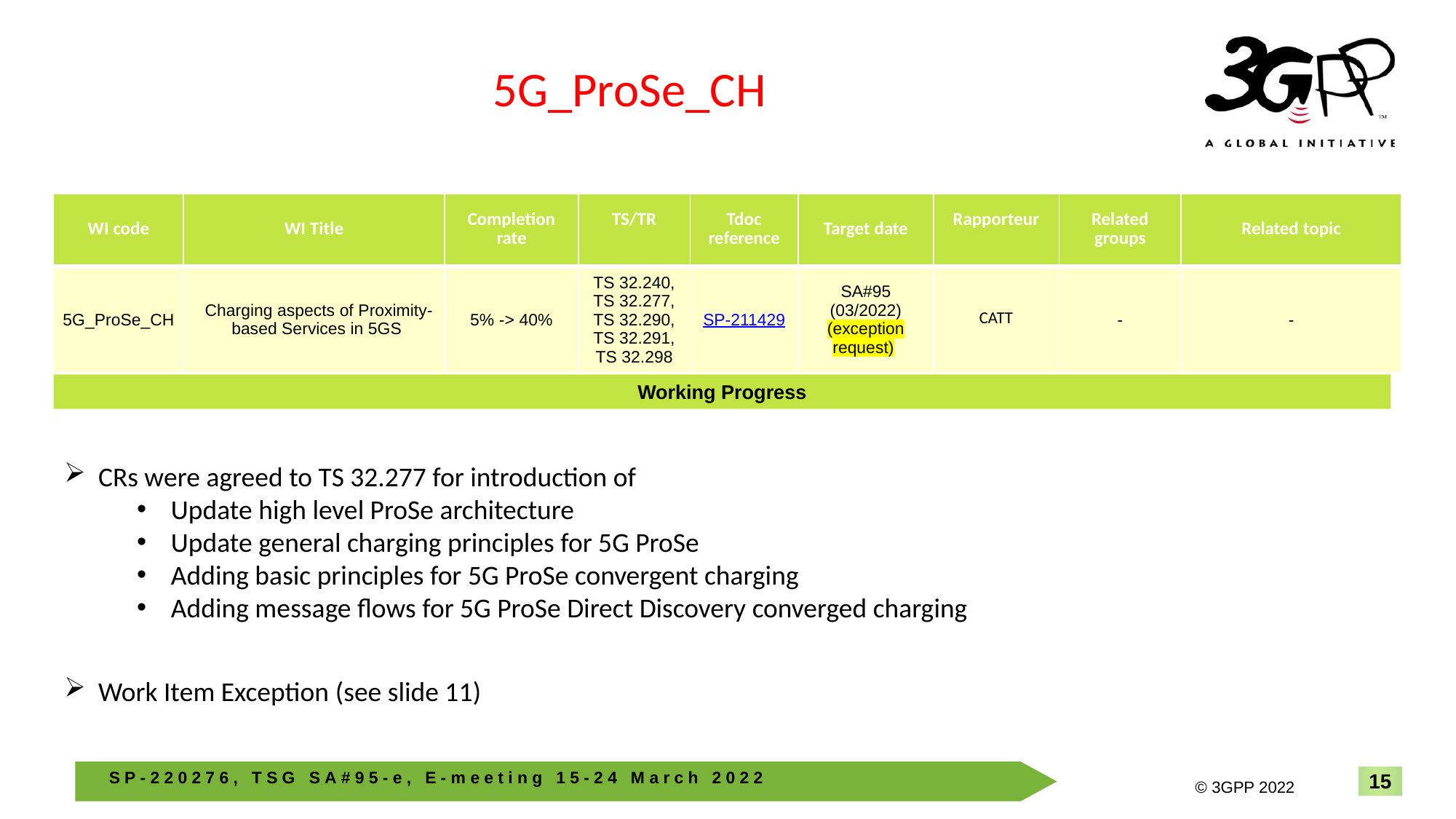

5G_ProSe_CH
| WI code | WI Title | Completion rate | TS/TR | Tdoc reference | Target date | Rapporteur | Related groups | Related topic |
| --- | --- | --- | --- | --- | --- | --- | --- | --- |
| 5G\_ProSe\_CH | Charging aspects of Proximity-based Services in 5GS | 5% -> 40% | TS 32.240, TS 32.277, TS 32.290, TS 32.291, TS 32.298 | SP-211429 | SA#95 (03/2022) (exception request) | CATT | - | - |
Working Progress

CRs were agreed to TS 32.277 for introduction of
Update high level ProSe architecture
Update general charging principles for 5G ProSe
Adding basic principles for 5G ProSe convergent charging
Adding message flows for 5G ProSe Direct Discovery converged charging

Work Item Exception (see slide 11)